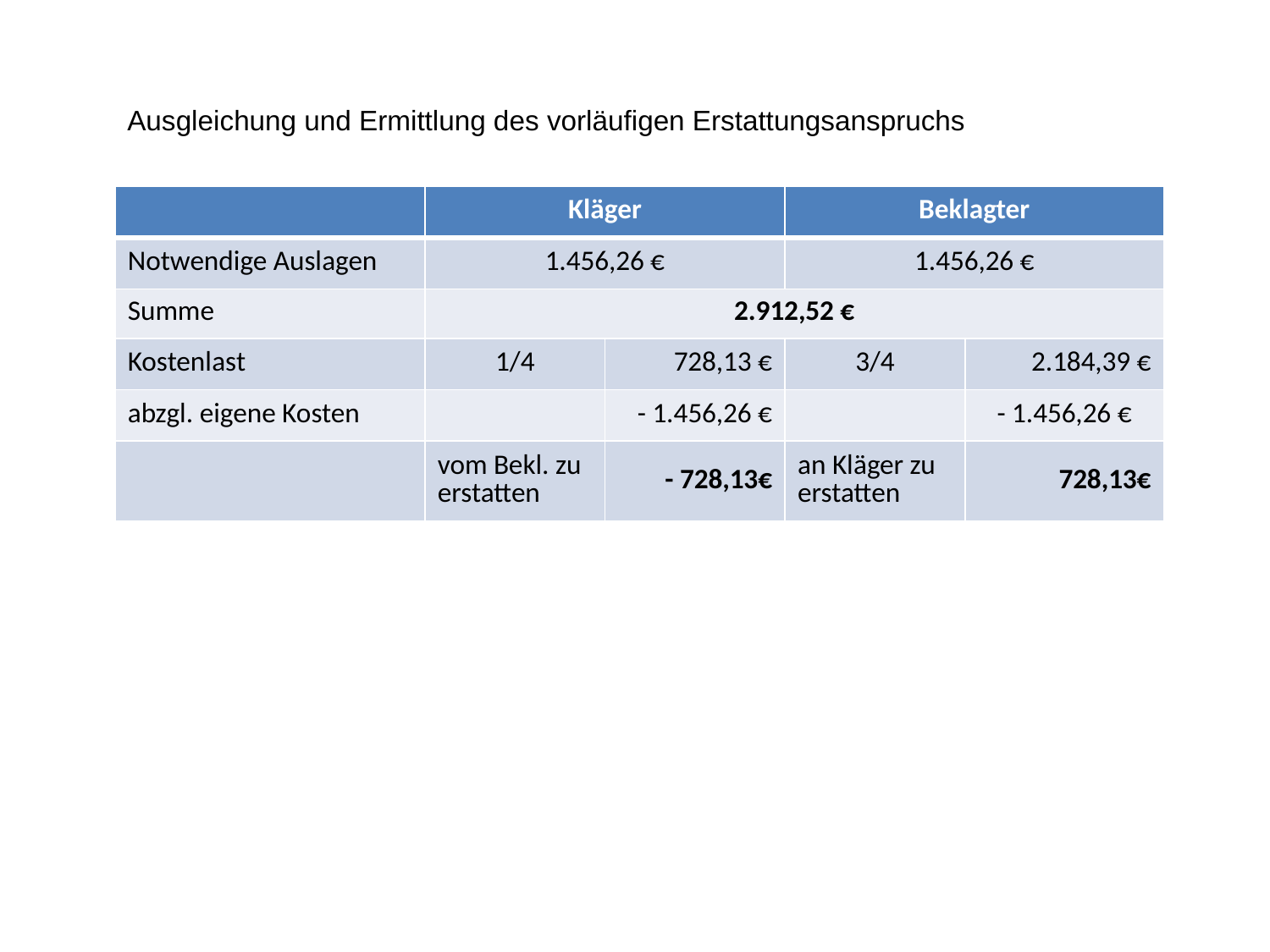

Ausgleichung und Ermittlung des vorläufigen Erstattungsanspruchs
|  | Kläger |  | Beklagter |  |
| --- | --- | --- | --- | --- |
| Notwendige Auslagen | 1.456,26 € |  | 1.456,26 € |  |
| Summe | 2.912,52 € |  |  |  |
| Kostenlast | 1/4 | 728,13 € | 3/4 | 2.184,39 € |
| abzgl. eigene Kosten |  | - 1.456,26 € |  | - 1.456,26 € |
|  | vom Bekl. zu erstatten | - 728,13€ | an Kläger zu erstatten | 728,13€ |